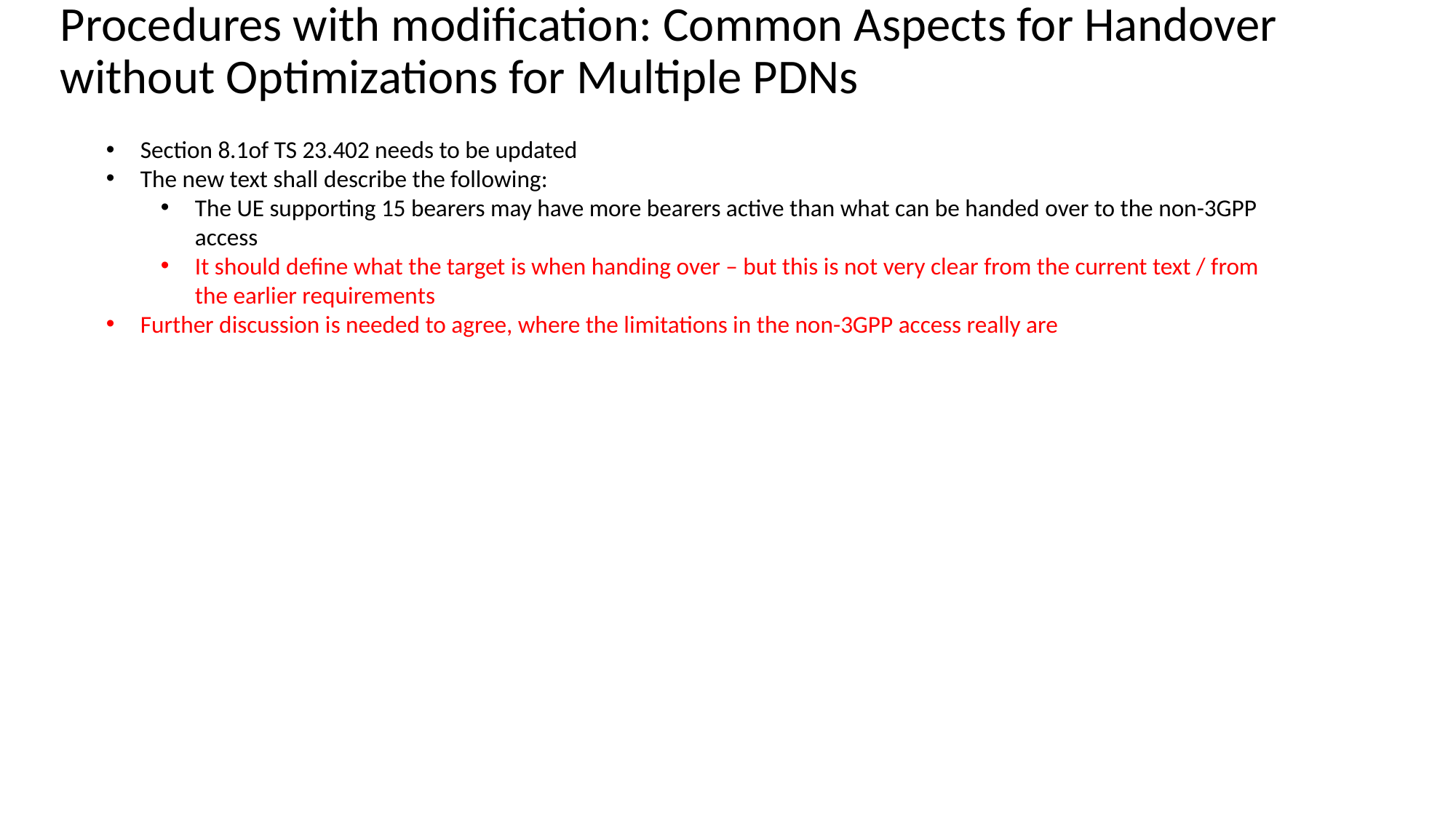

# Procedures with modification: Common Aspects for Handover without Optimizations for Multiple PDNs

Section 8.1of TS 23.402 needs to be updated
The new text shall describe the following:
The UE supporting 15 bearers may have more bearers active than what can be handed over to the non-3GPP access
It should define what the target is when handing over – but this is not very clear from the current text / from the earlier requirements
Further discussion is needed to agree, where the limitations in the non-3GPP access really are